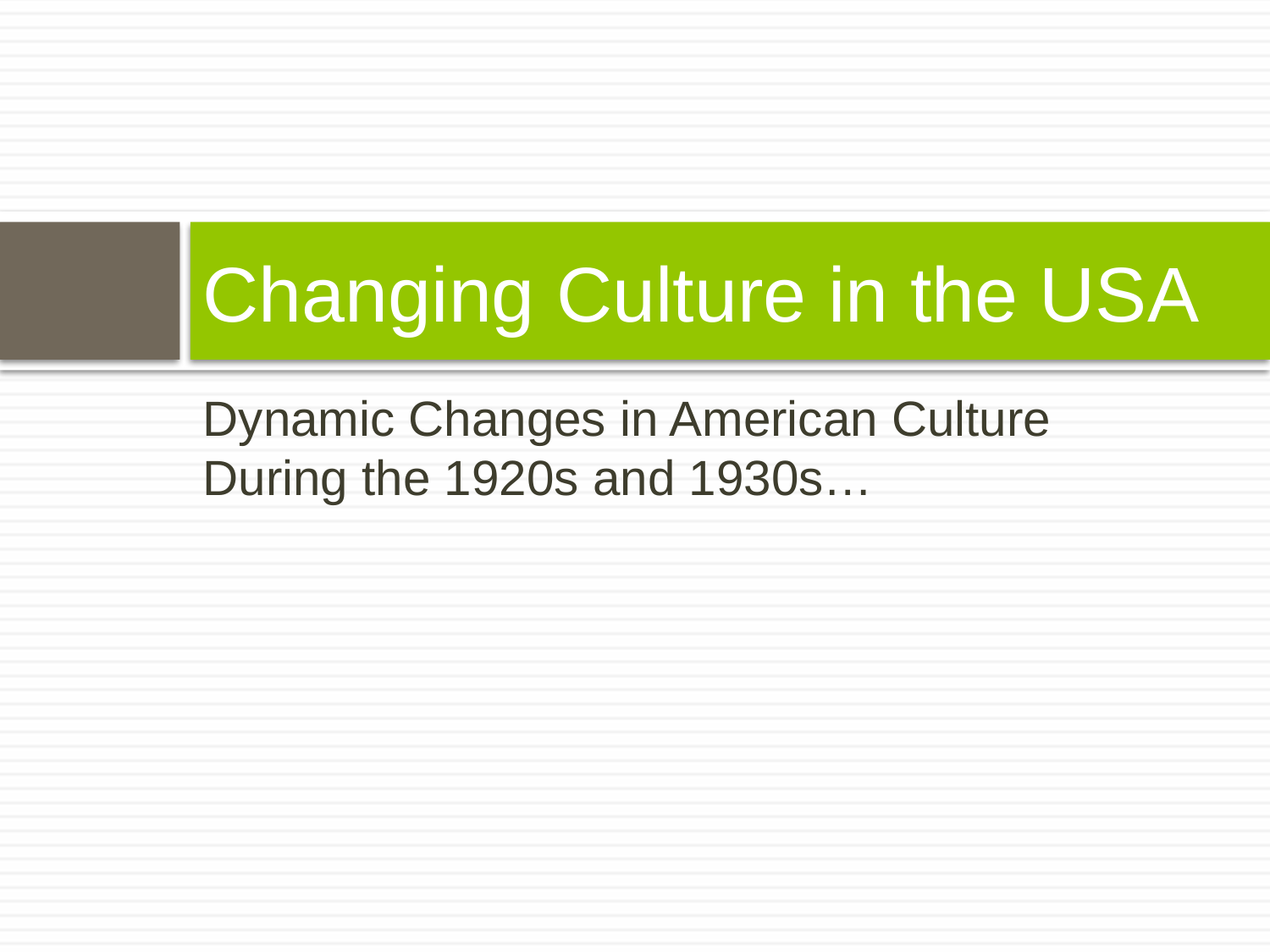

# Changing Culture in the USA
Dynamic Changes in American Culture During the 1920s and 1930s…